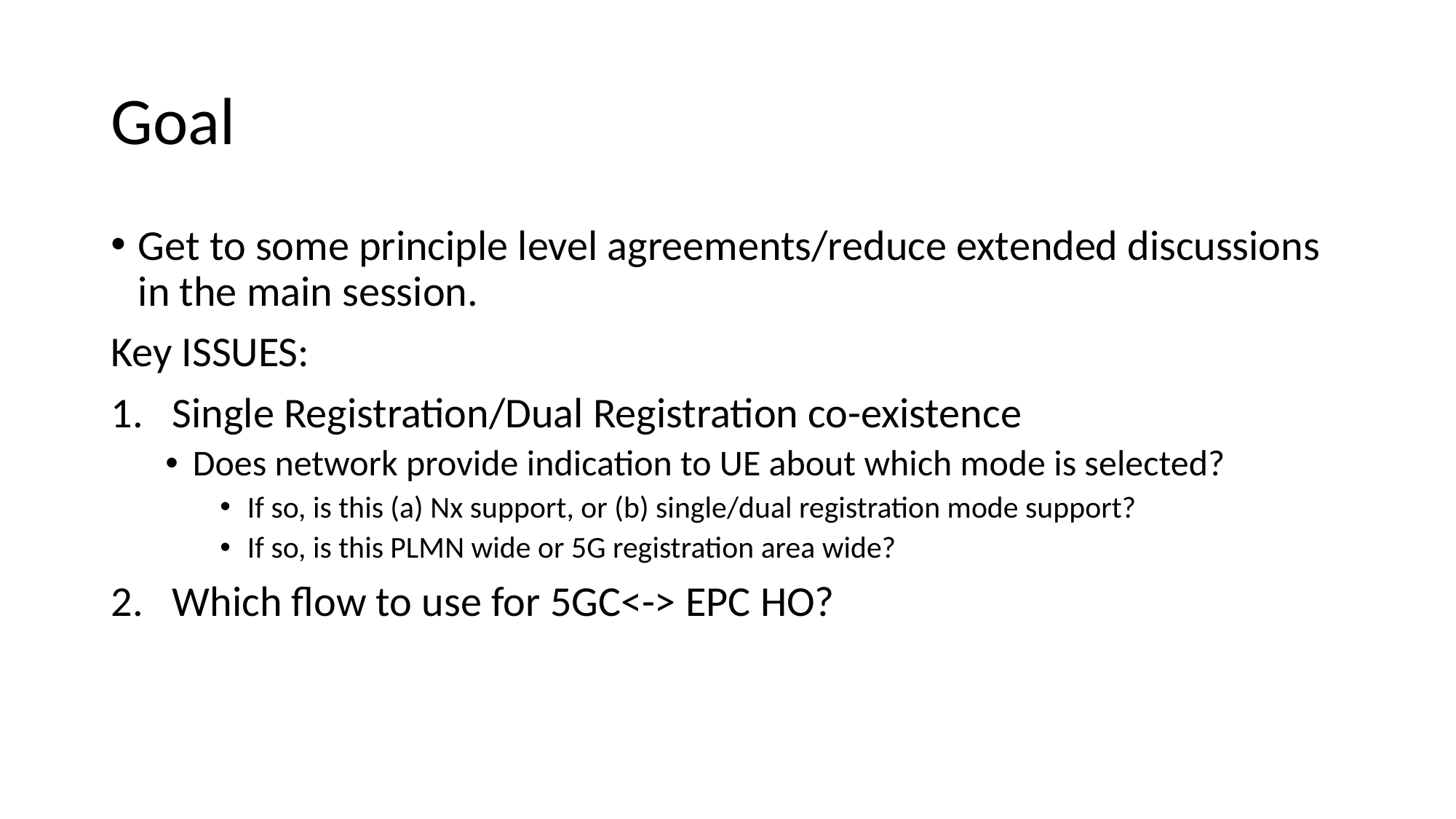

# Goal
Get to some principle level agreements/reduce extended discussions in the main session.
Key ISSUES:
Single Registration/Dual Registration co-existence
Does network provide indication to UE about which mode is selected?
If so, is this (a) Nx support, or (b) single/dual registration mode support?
If so, is this PLMN wide or 5G registration area wide?
Which flow to use for 5GC<-> EPC HO?